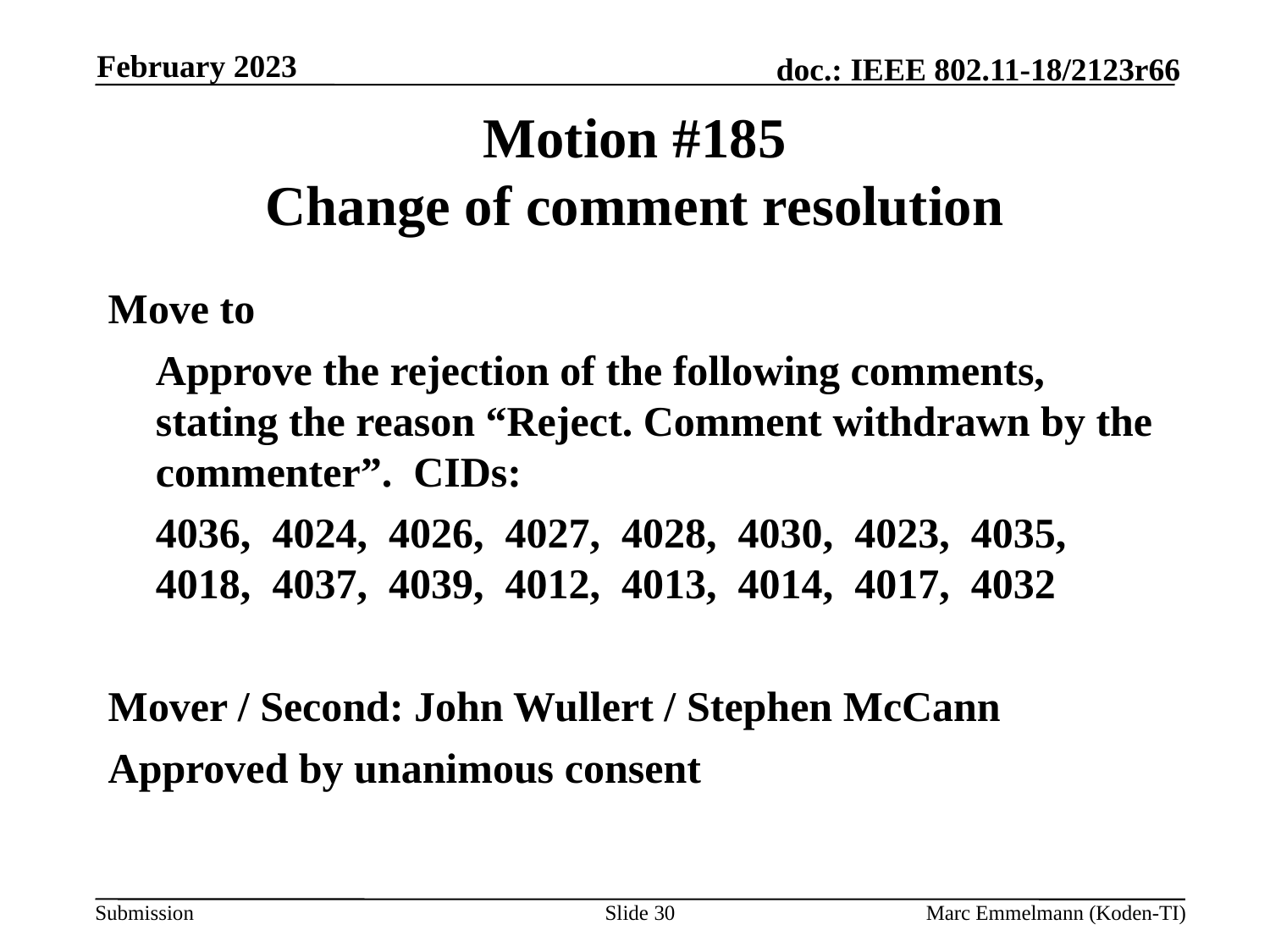

February 2023
# Motion #185 Change of comment resolution
Move to
	Approve the rejection of the following comments, stating the reason “Reject. Comment withdrawn by the commenter”.  CIDs:
	4036,  4024,  4026,  4027,  4028,  4030,  4023,  4035,  4018,  4037,  4039,  4012,  4013,  4014,  4017,  4032

Mover / Second: John Wullert / Stephen McCann
Approved by unanimous consent

Slide 30
Marc Emmelmann (Koden-TI)